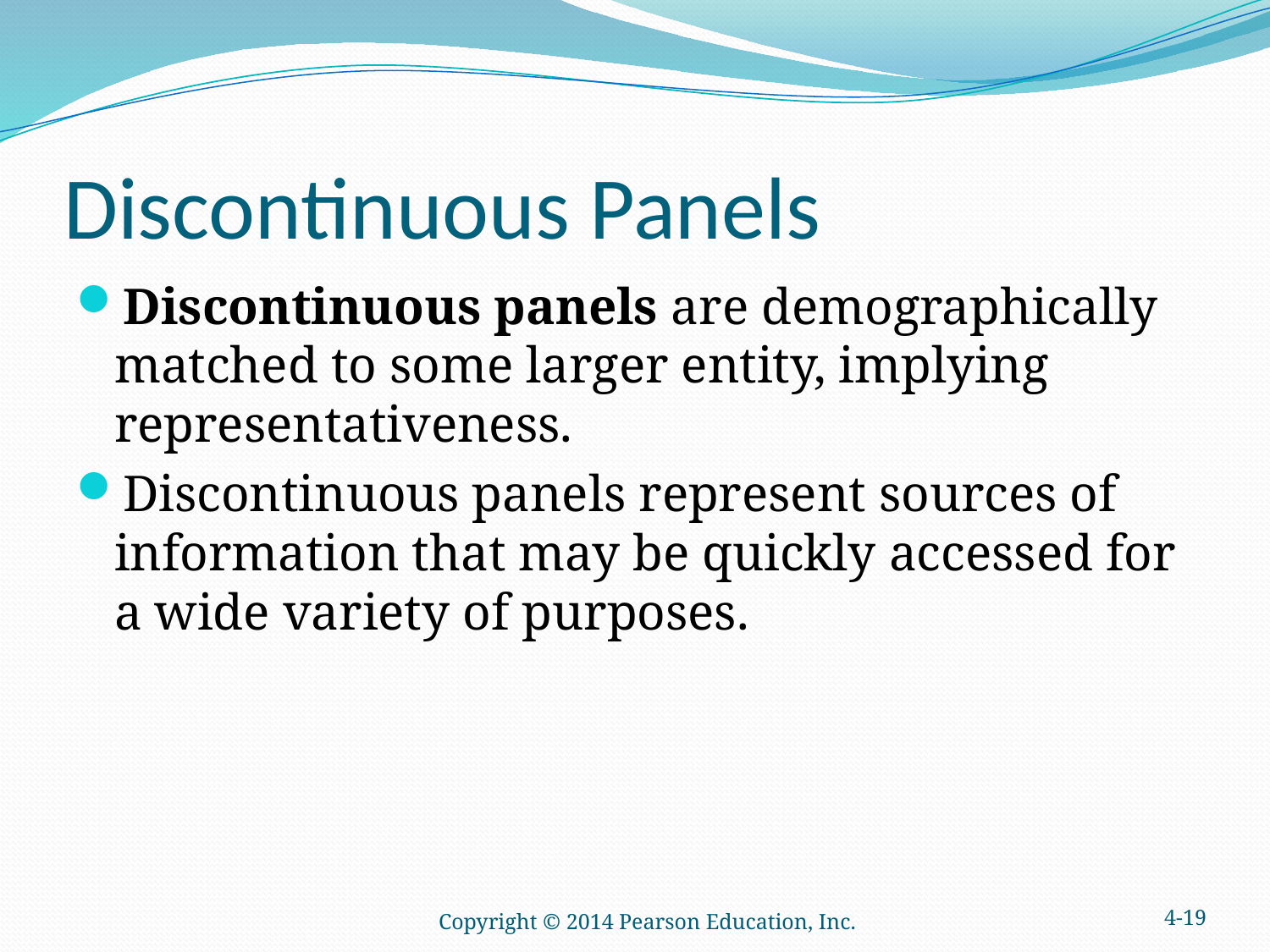

# Discontinuous Panels
Discontinuous panels are demographically matched to some larger entity, implying representativeness.
Discontinuous panels represent sources of information that may be quickly accessed for a wide variety of purposes.

4-19

Copyright © 2014 Pearson Education, Inc.